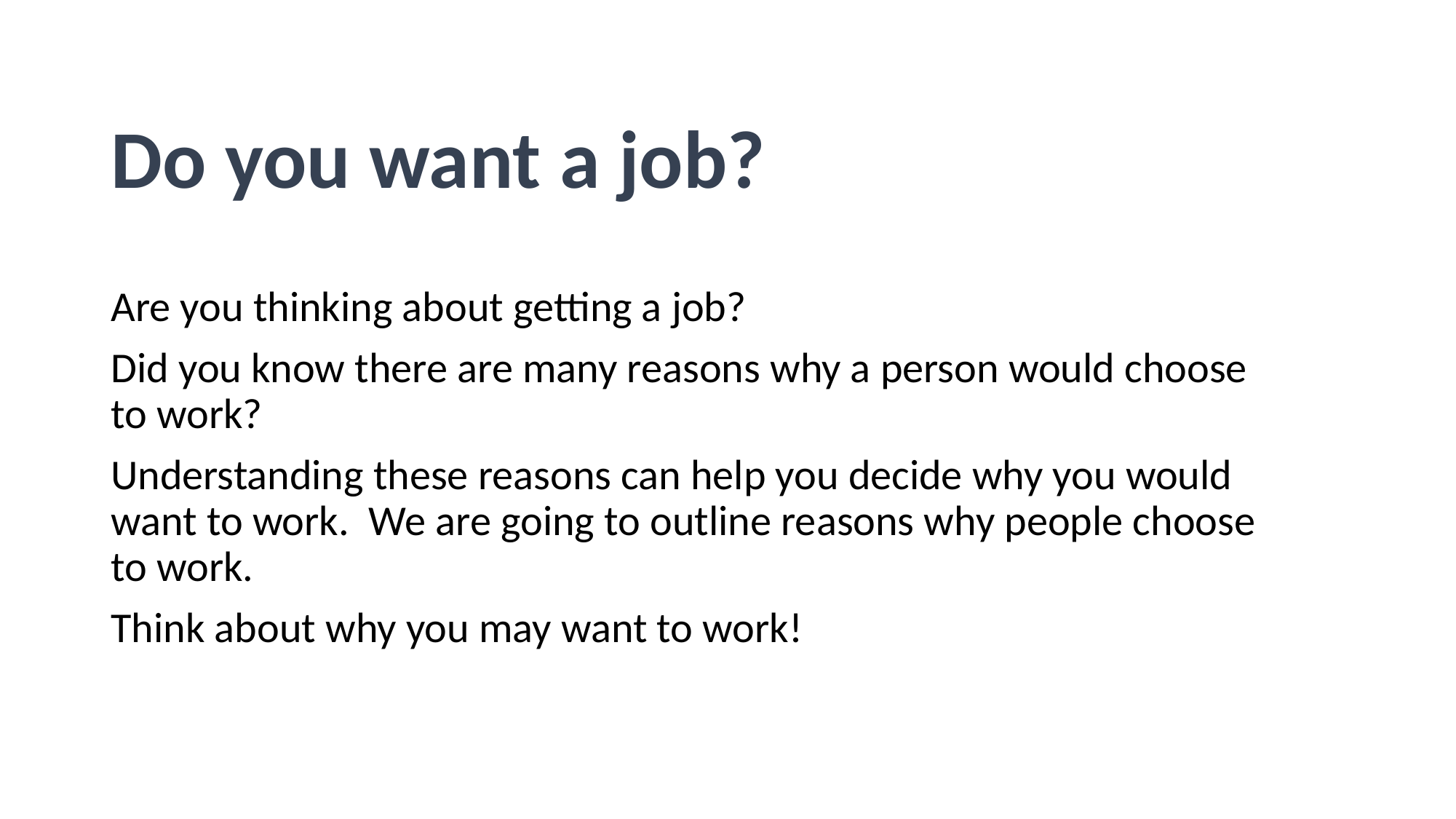

# Do you want a job?
Are you thinking about getting a job?
Did you know there are many reasons why a person would choose to work?
Understanding these reasons can help you decide why you would want to work.  We are going to outline reasons why people choose to work.
Think about why you may want to work!